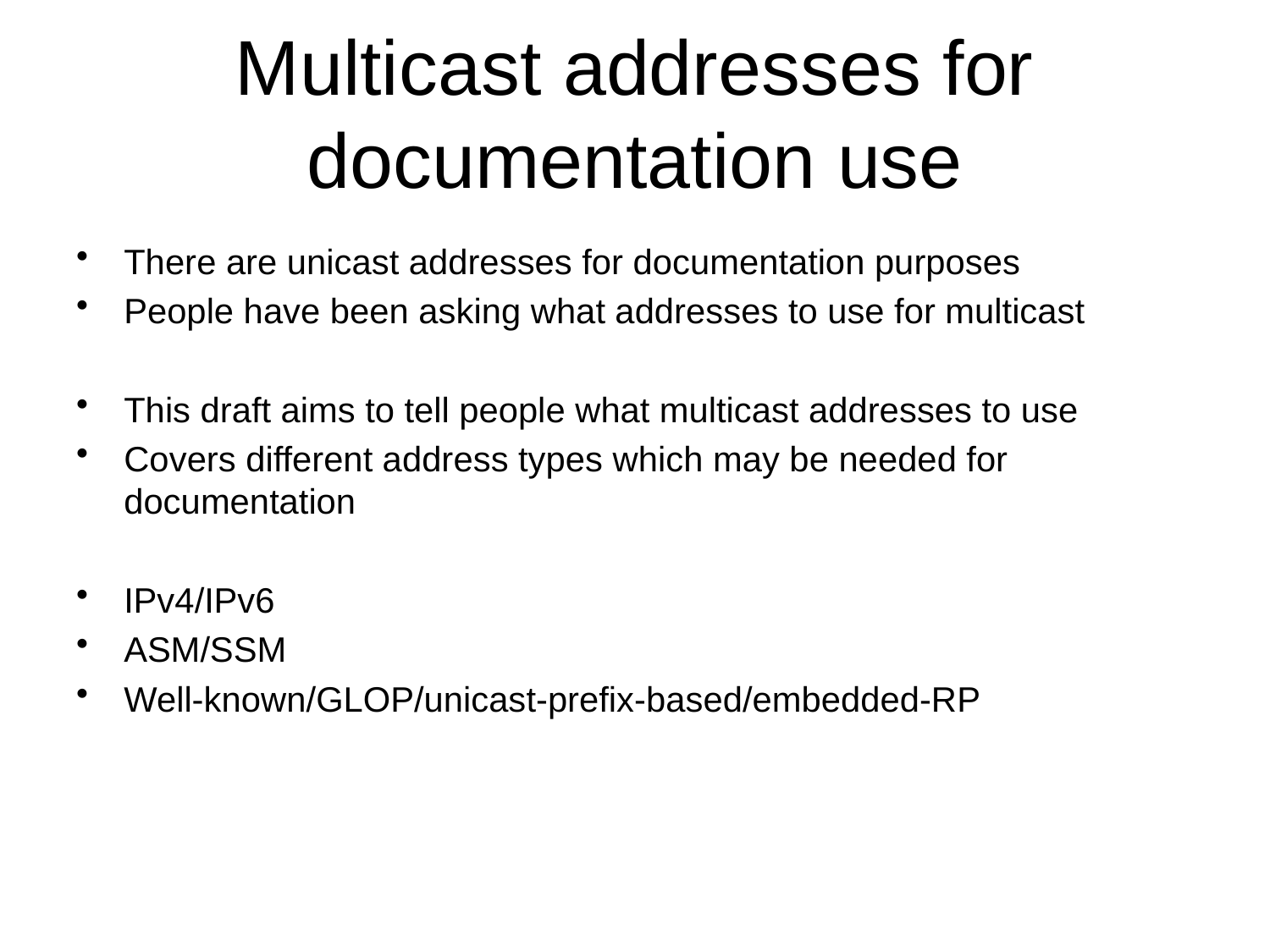

# Multicast addresses for documentation use
There are unicast addresses for documentation purposes
People have been asking what addresses to use for multicast

This draft aims to tell people what multicast addresses to use
Covers different address types which may be needed for documentation

IPv4/IPv6
ASM/SSM
Well-known/GLOP/unicast-prefix-based/embedded-RP